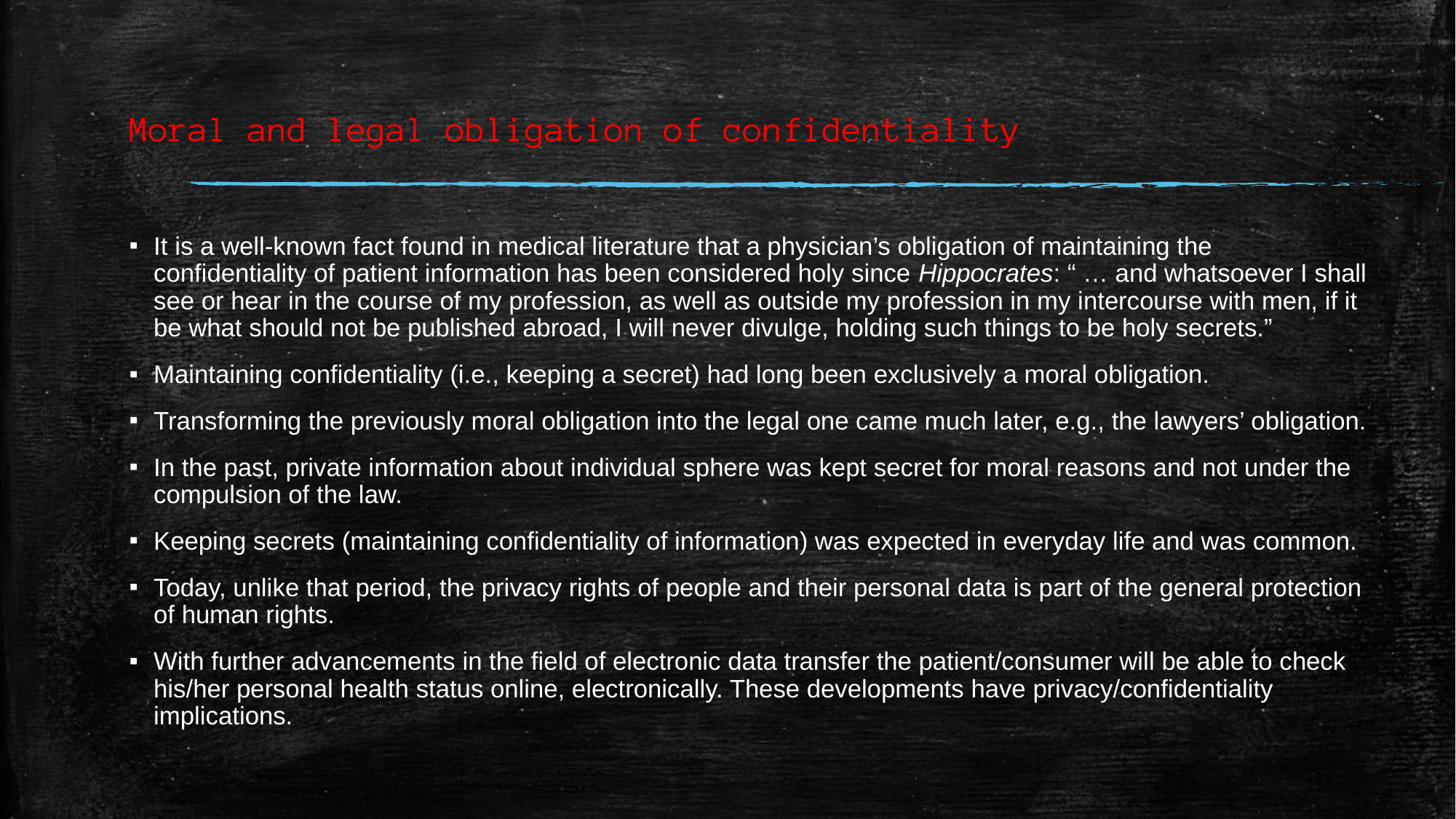

# Moral and legal obligation of confidentiality
It is a well-known fact found in medical literature that a physician’s obligation of maintaining the conﬁdentiality of patient information has been considered holy since Hippocrates: “ … and whatsoever I shall see or hear in the course of my profession, as well as outside my profession in my intercourse with men, if it be what should not be published abroad, I will never divulge, holding such things to be holy secrets.”
Maintaining conﬁdentiality (i.e., keeping a secret) had long been exclusively a moral obligation.
Transforming the previously moral obligation into the legal one came much later, e.g., the lawyers’ obligation.
In the past, private information about individual sphere was kept secret for moral reasons and not under the compulsion of the law.
Keeping secrets (maintaining conﬁdentiality of information) was expected in everyday life and was common.
Today, unlike that period, the privacy rights of people and their personal data is part of the general protection of human rights.
With further advancements in the ﬁeld of electronic data transfer the patient/consumer will be able to check his/her personal health status online, electronically. These developments have privacy/conﬁdentiality implications.